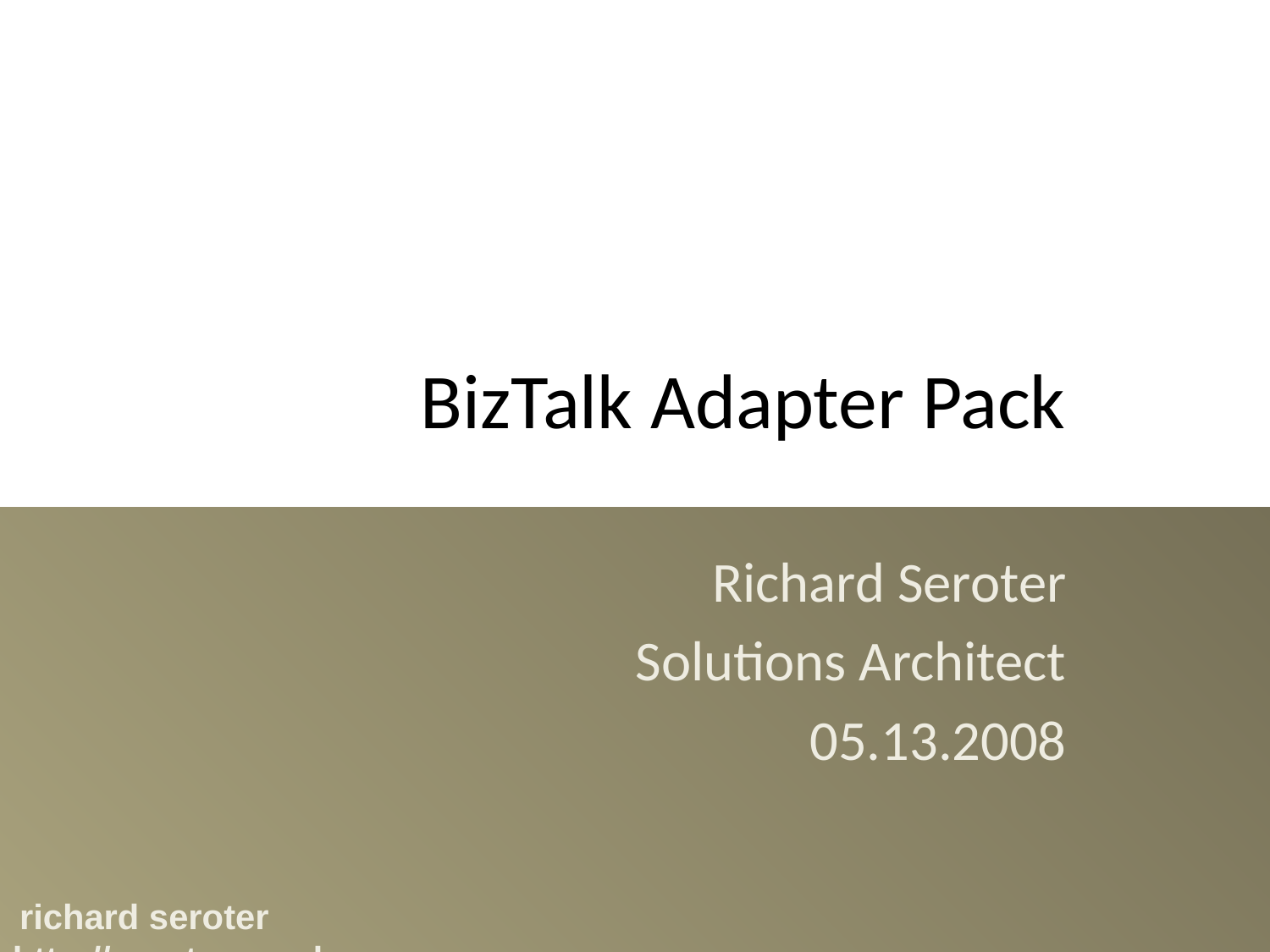

# BizTalk Adapter Pack

Richard Seroter
Solutions Architect
05.13.2008
 richard seroter                                                                             http://seroter.wordpress.com